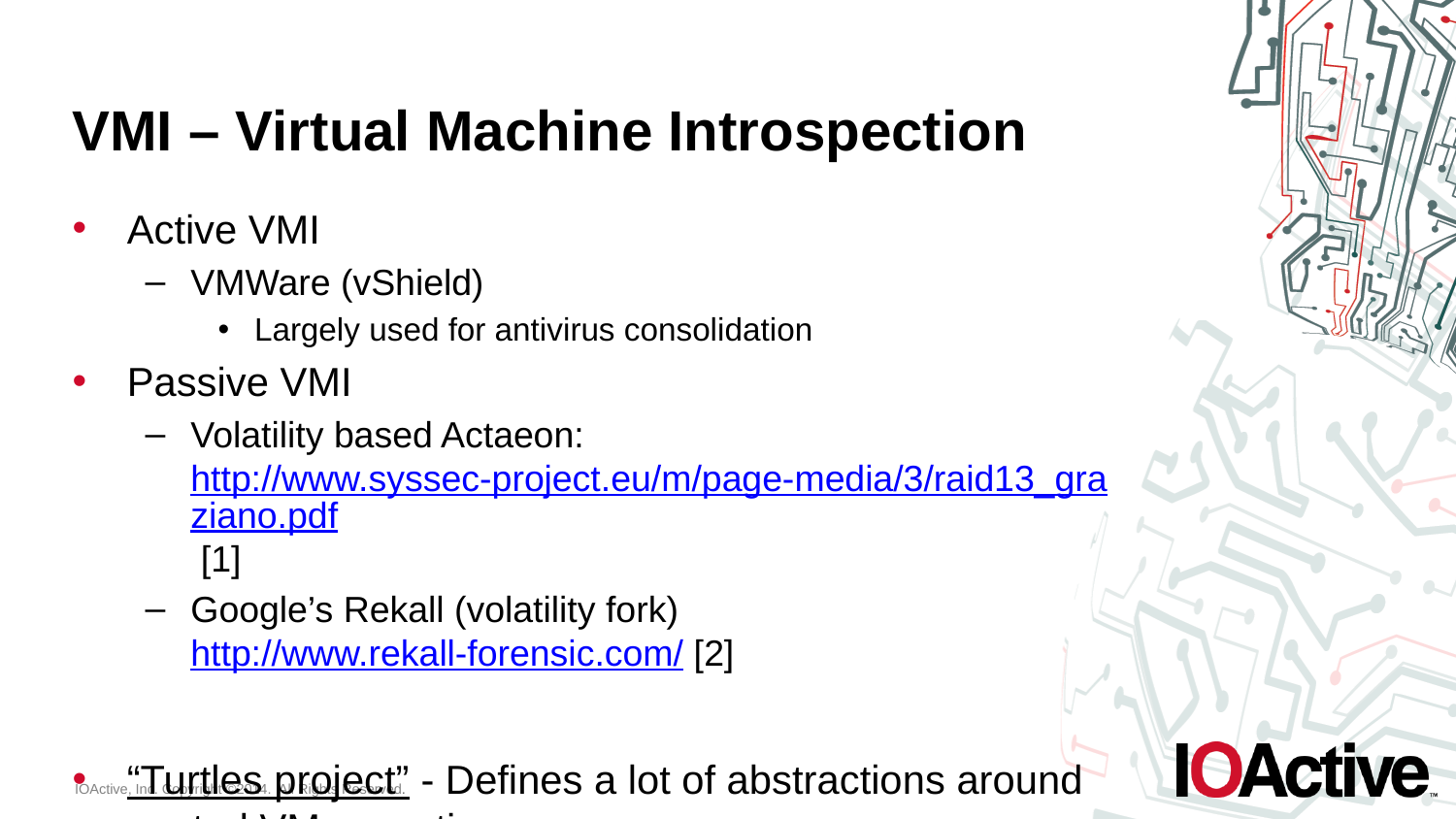

# VMI – Virtual Machine Introspection
Active VMI
VMWare (vShield)
Largely used for antivirus consolidation
Passive VMI
Volatility based Actaeon: http://www.syssec-project.eu/m/page-media/3/raid13_graziano.pdf [1]
Google’s Rekall (volatility fork) http://www.rekall-forensic.com/ [2]

“Turtles project” - Defines a lot of abstractions around nested VM operations